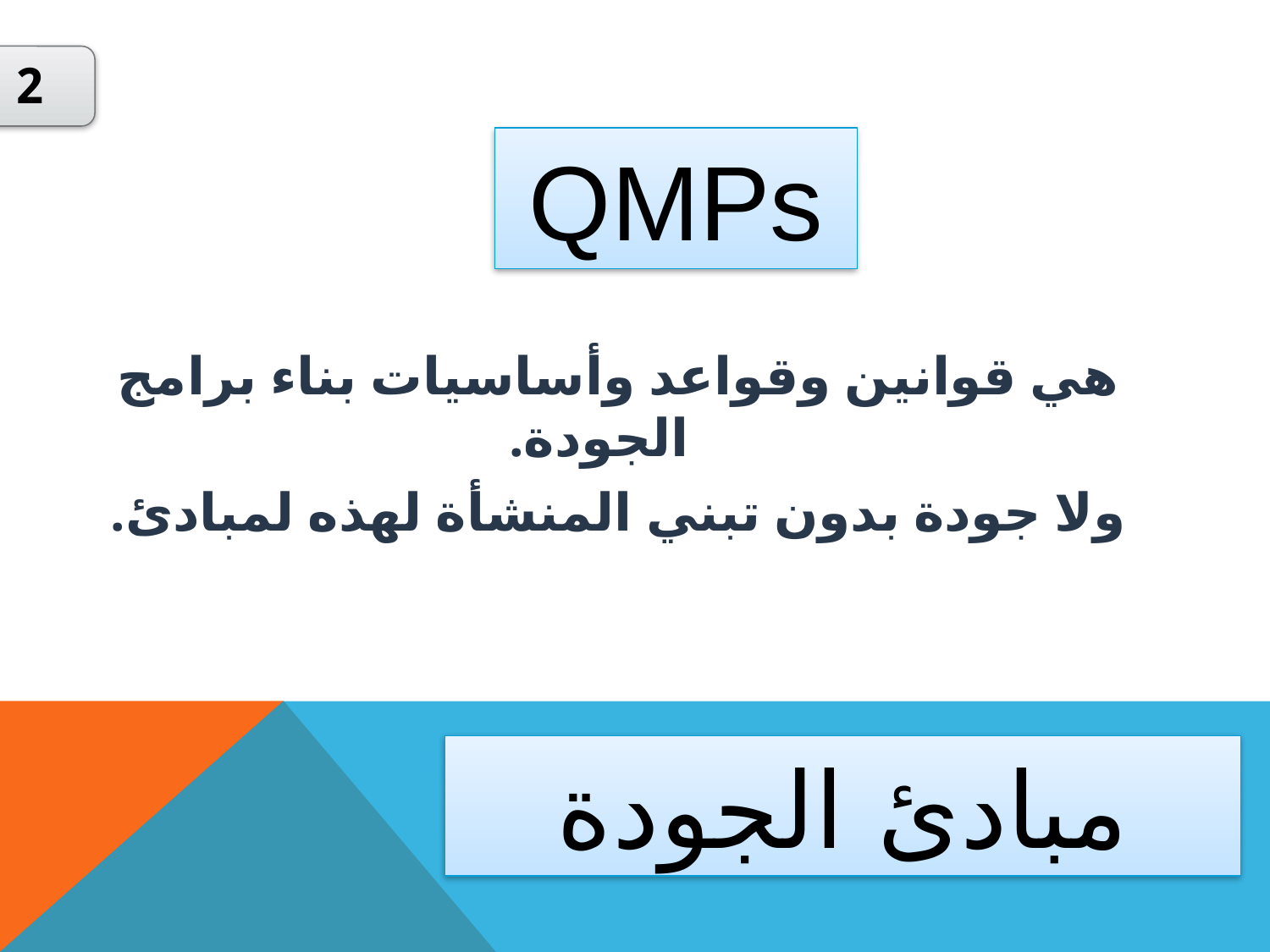

2
QMPs
هي قوانين وقواعد وأساسيات بناء برامج الجودة.
ولا جودة بدون تبني المنشأة لهذه لمبادئ.
# مبادئ الجودة